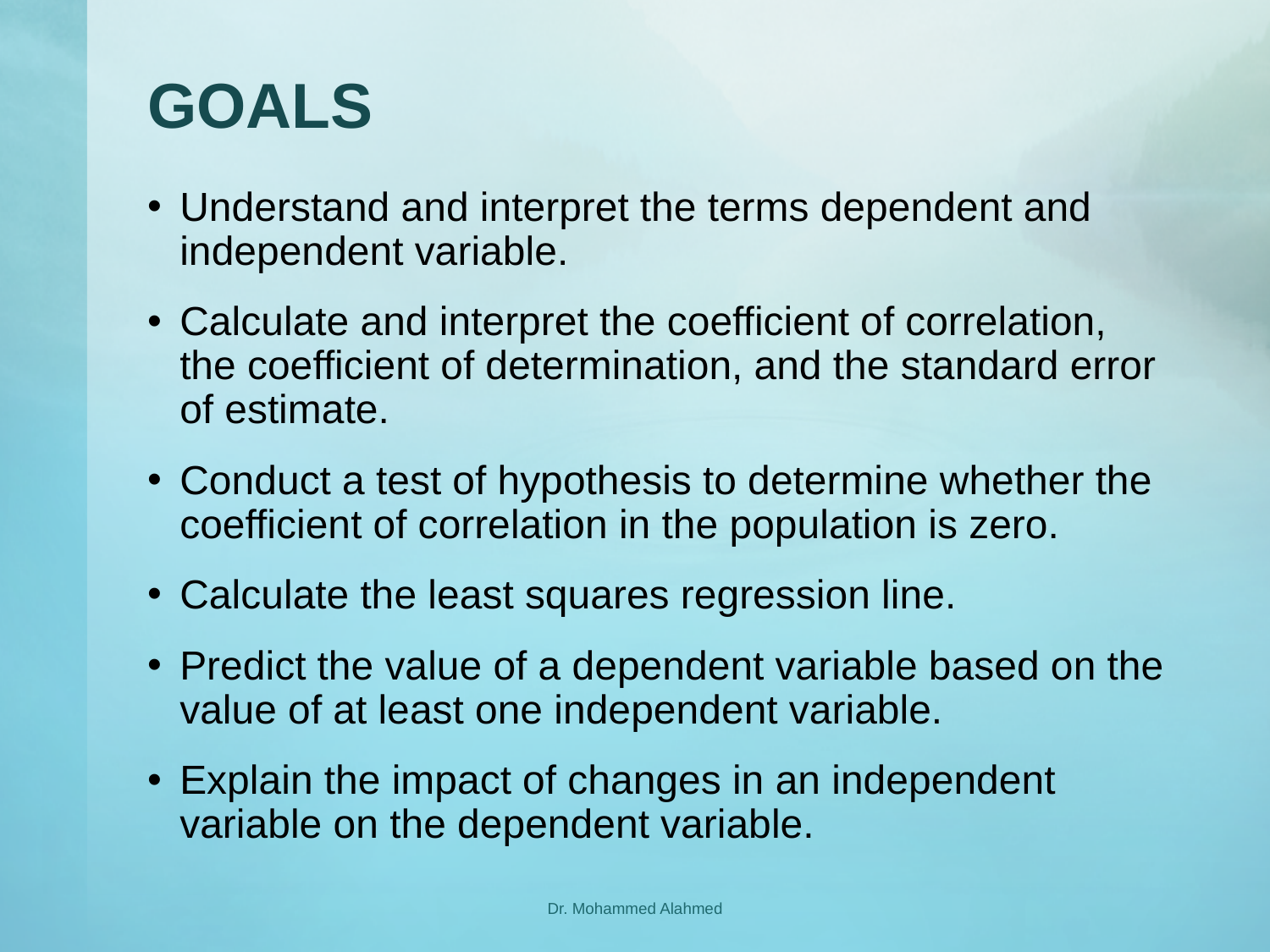

# GOALS
Understand and interpret the terms dependent and independent variable.
Calculate and interpret the coefficient of correlation, the coefficient of determination, and the standard error of estimate.
Conduct a test of hypothesis to determine whether the coefficient of correlation in the population is zero.
Calculate the least squares regression line.
Predict the value of a dependent variable based on the value of at least one independent variable.
Explain the impact of changes in an independent variable on the dependent variable.

Dr. Mohammed Alahmed